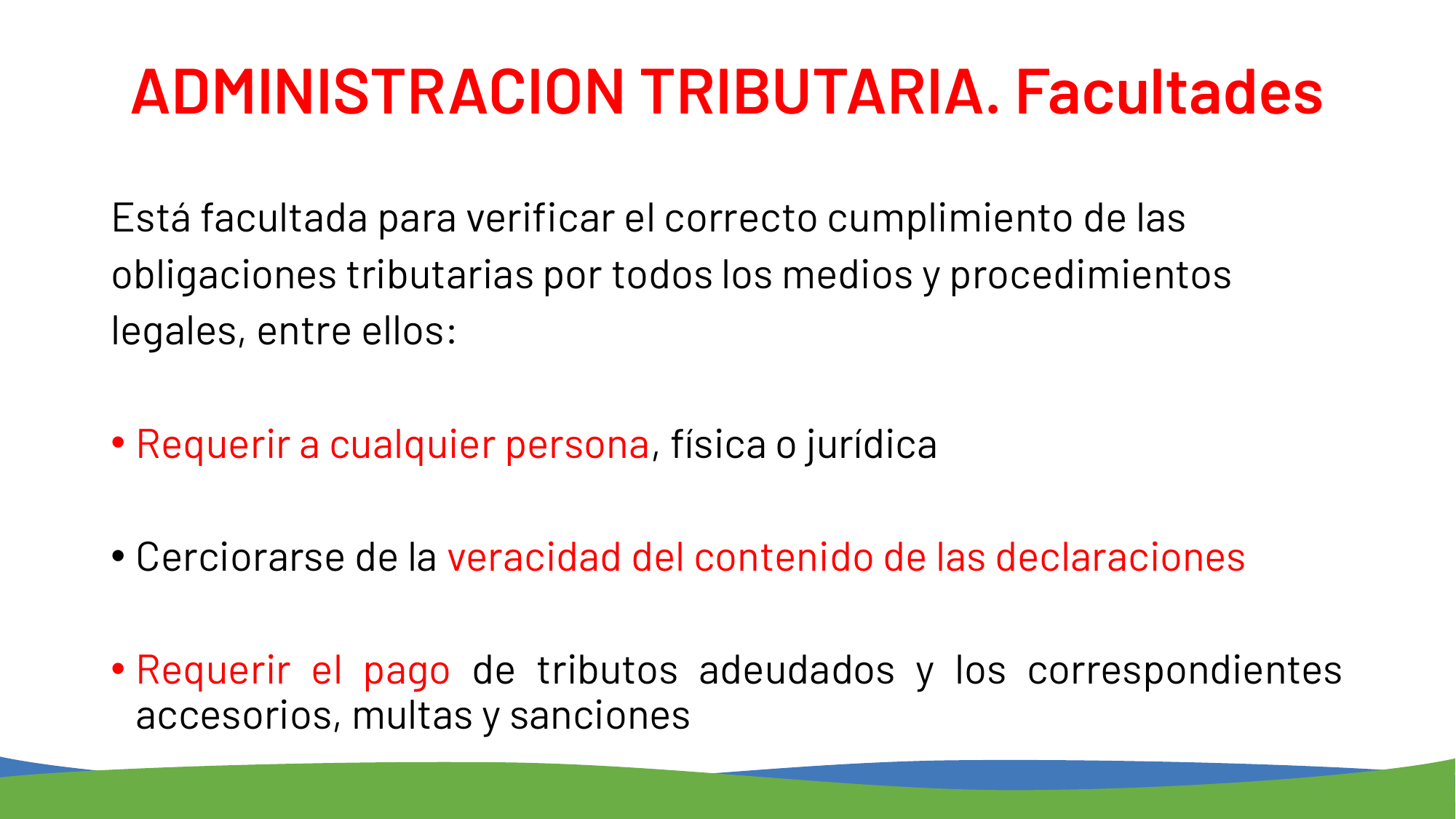

# ADMINISTRACION TRIBUTARIA. Facultades
Está facultada para verificar el correcto cumplimiento de las
obligaciones tributarias por todos los medios y procedimientos
legales, entre ellos:

Requerir a cualquier persona, física o jurídica

Cerciorarse de la veracidad del contenido de las declaraciones

Requerir el pago de tributos adeudados y los correspondientes accesorios, multas y sanciones